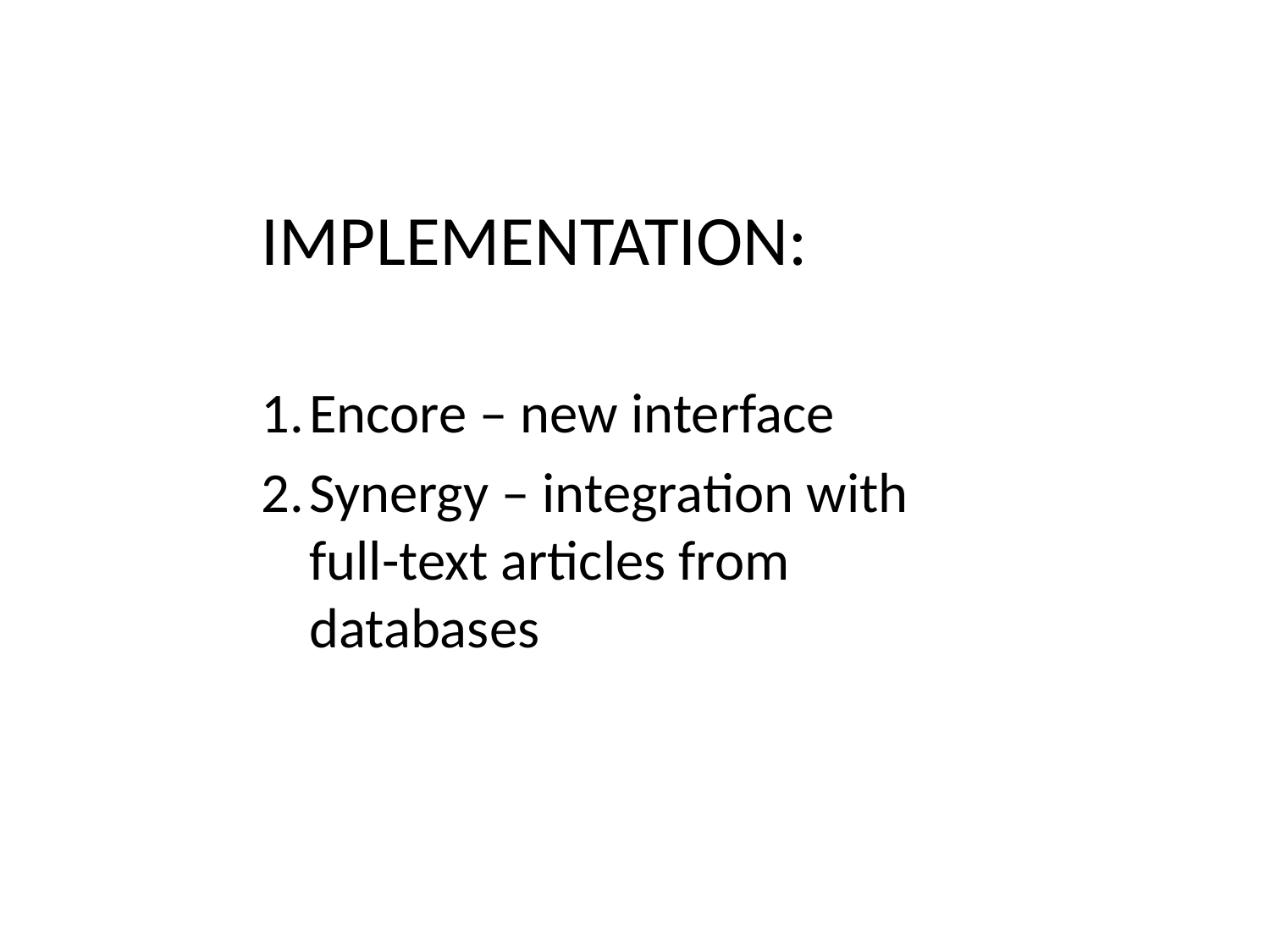

# IMPLEMENTATION:
Encore – new interface
Synergy – integration with full-text articles from databases